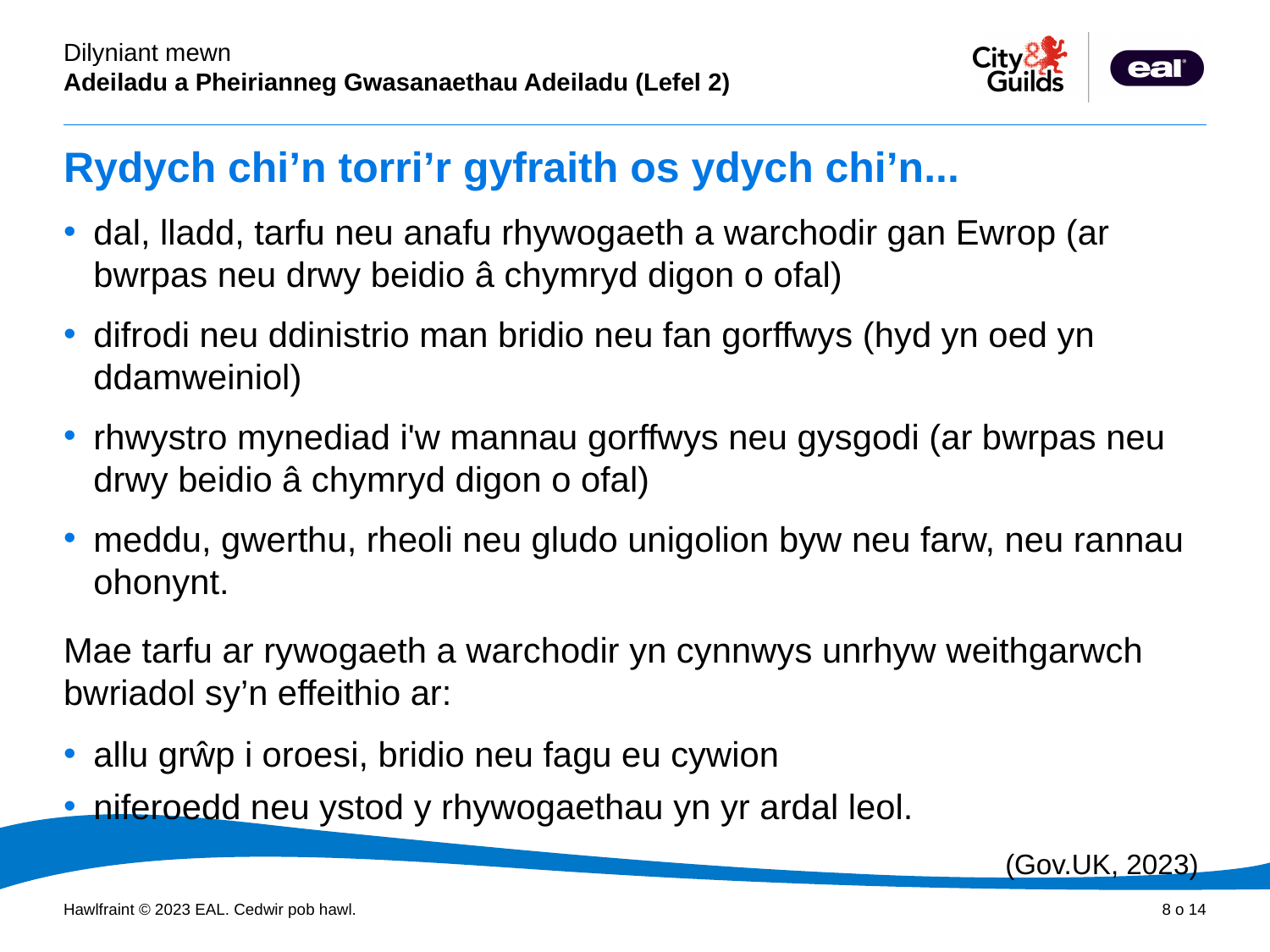

# Rydych chi’n torri’r gyfraith os ydych chi’n...
dal, lladd, tarfu neu anafu rhywogaeth a warchodir gan Ewrop (ar bwrpas neu drwy beidio â chymryd digon o ofal)
difrodi neu ddinistrio man bridio neu fan gorffwys (hyd yn oed yn ddamweiniol)
rhwystro mynediad i'w mannau gorffwys neu gysgodi (ar bwrpas neu drwy beidio â chymryd digon o ofal)
meddu, gwerthu, rheoli neu gludo unigolion byw neu farw, neu rannau ohonynt.
Mae tarfu ar rywogaeth a warchodir yn cynnwys unrhyw weithgarwch bwriadol sy’n effeithio ar:
allu grŵp i oroesi, bridio neu fagu eu cywion
niferoedd neu ystod y rhywogaethau yn yr ardal leol.
 (Gov.UK, 2023)